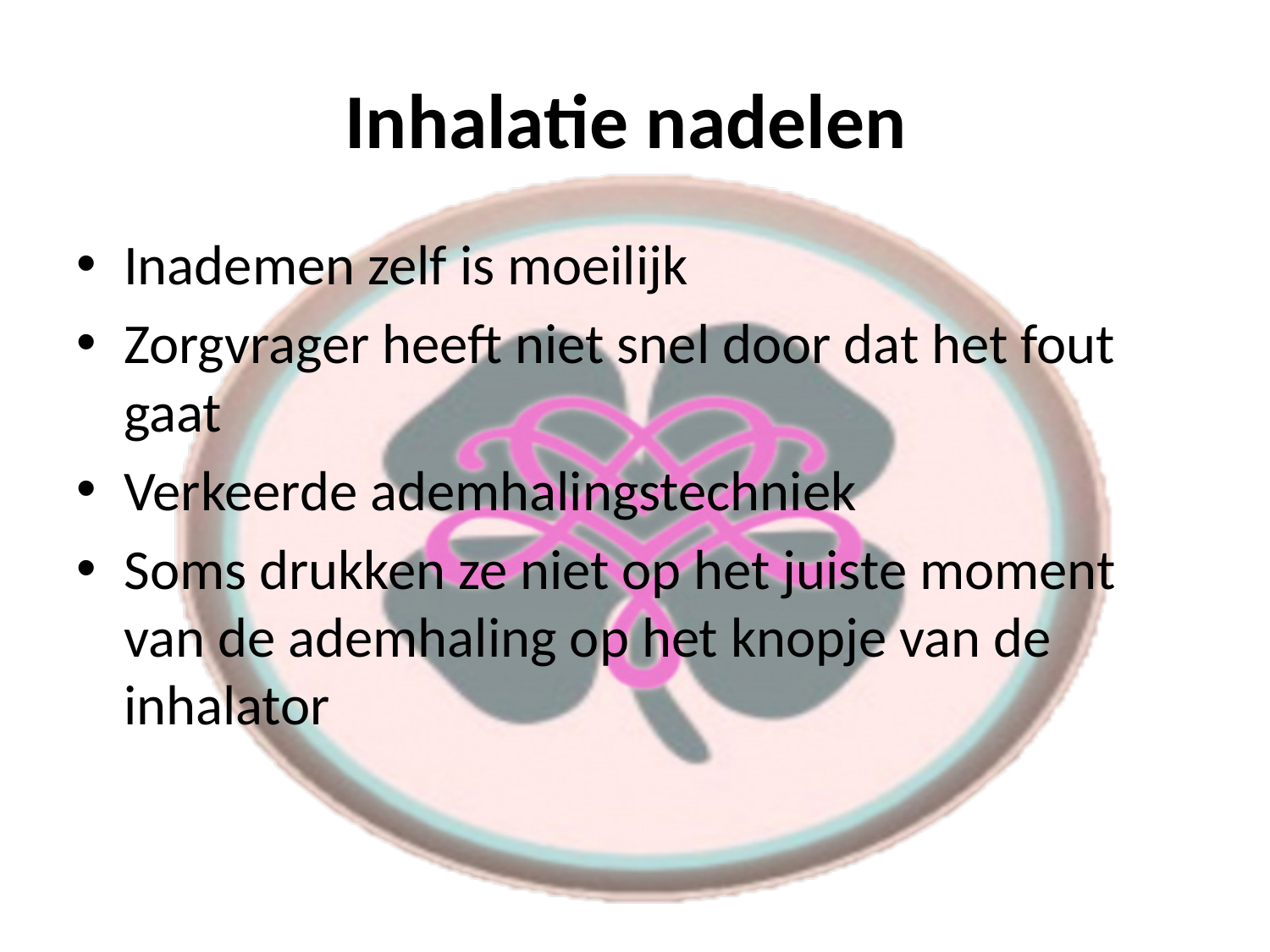

# Inhalatie nadelen
Inademen zelf is moeilijk
Zorgvrager heeft niet snel door dat het fout gaat
Verkeerde ademhalingstechniek
Soms drukken ze niet op het juiste moment van de ademhaling op het knopje van de inhalator